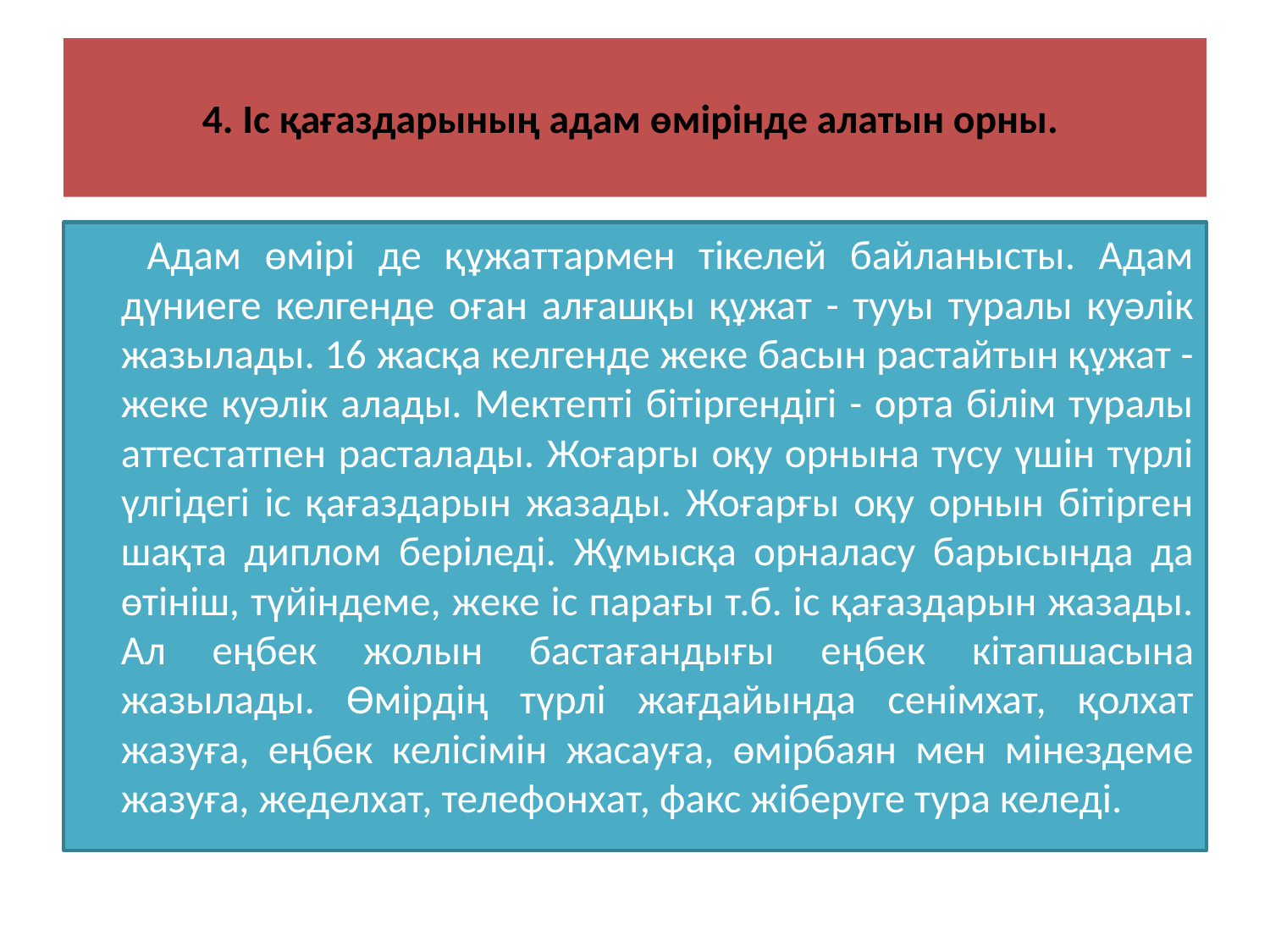

# 4. Іс қағаздарының адам өмірінде алатын орны.
   Адам өмipi де құжаттармен тiкелей байланысты. Адам дүниеге келгенде оған алғашқы құжат - тууы туралы куәлiк жазылады. 16 жасқа келгенде жеке басын растайтын құжат - жеке куәлiк алады. Meктeптi бiтiргендiгi - орта бiлiм туралы аттестатпен расталады. Жоғаргы oқy орнына түсу үшiн түрлi үлгiдегi ic қағаздарын жазады. Жоғарғы oқy орнын бiтipген шақта диплом берiледi. Жұмысқа орналасу барысында да өтiнiш, түйіндемe, жеке ic парағы т.б. ic қағаздарын жазады. Ал еңбек жолын бастағандығы еңбек кiтапшасына жазылады. Өмipдiң түрлi жағдайында ceнiмxaт, қолхат жазуға, еңбек келіciмiн жасауға, өмipбаян мен мiнездеме жазуға, жеделхат, телефонхат, факс жiберуге тура келедi.